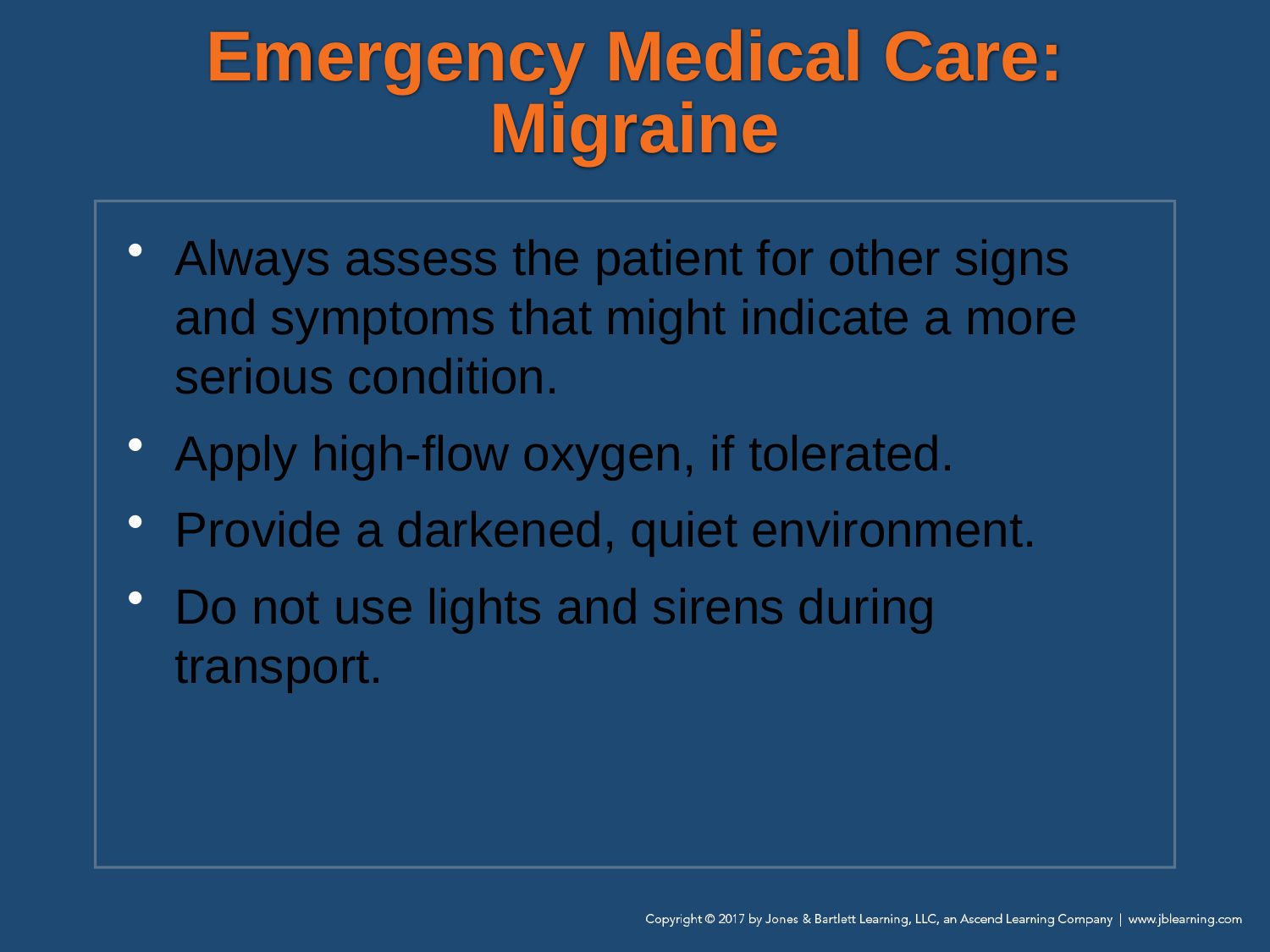

# Emergency Medical Care: Migraine
Always assess the patient for other signs and symptoms that might indicate a more serious condition.
Apply high-flow oxygen, if tolerated.
Provide a darkened, quiet environment.
Do not use lights and sirens during transport.